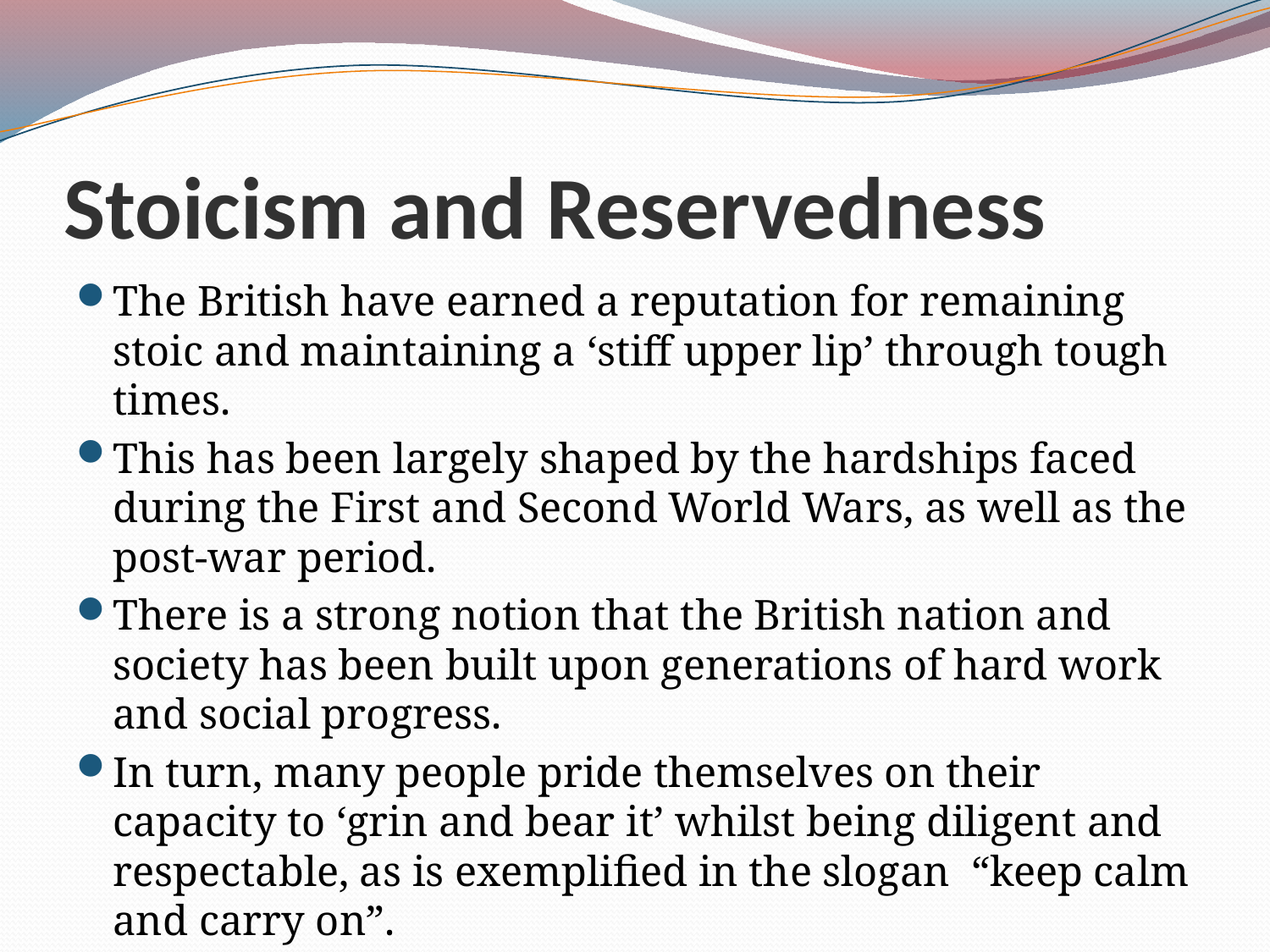

# Stoicism and Reservedness
The British have earned a reputation for remaining stoic and maintaining a ‘stiff upper lip’ through tough times.
This has been largely shaped by the hardships faced during the First and Second World Wars, as well as the post-war period.
There is a strong notion that the British nation and society has been built upon generations of hard work and social progress.
In turn, many people pride themselves on their capacity to ‘grin and bear it’ whilst being diligent and respectable, as is exemplified in the slogan  “keep calm and carry on”.